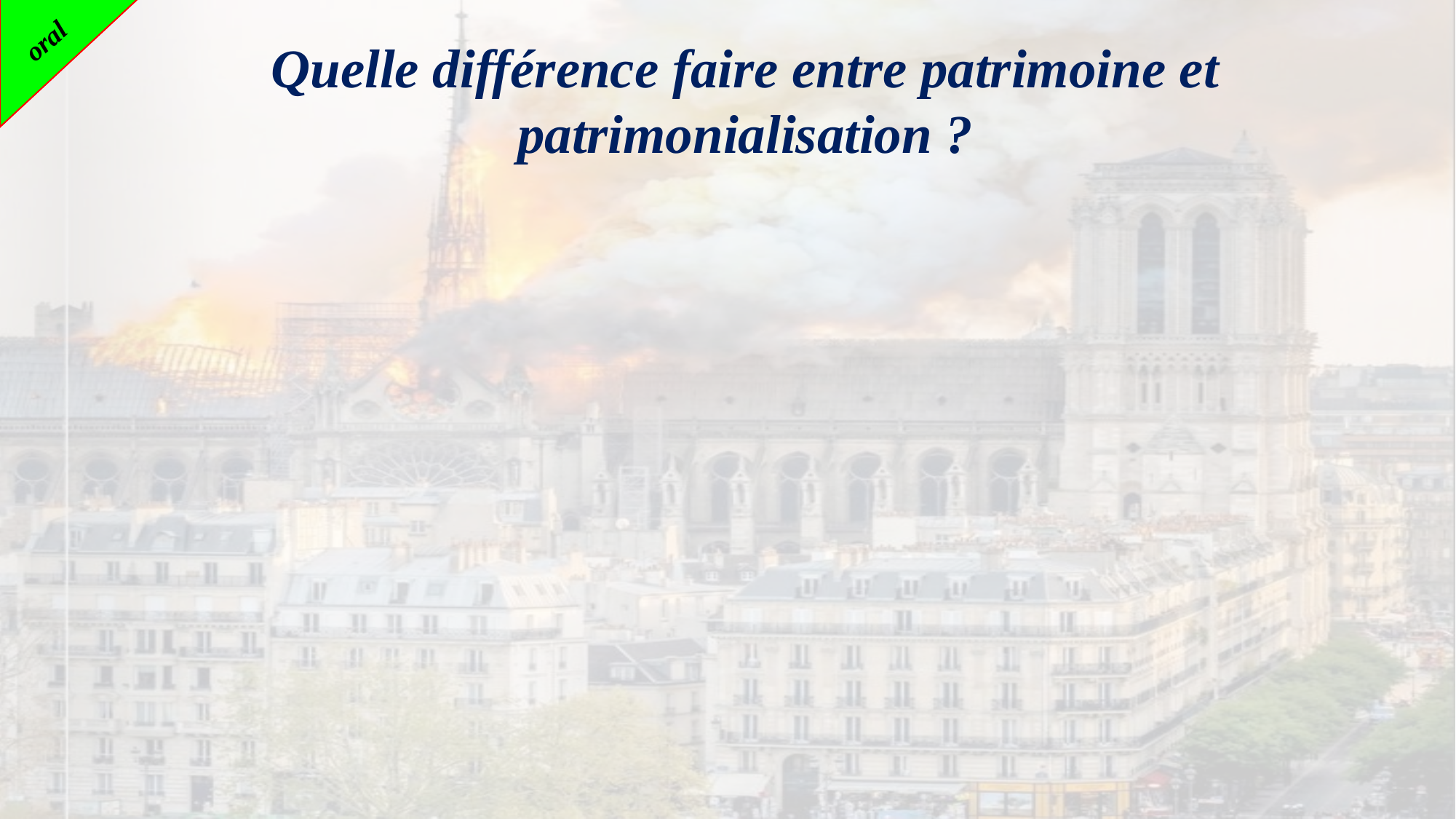

oral
Quelle différence faire entre patrimoine et patrimonialisation ?